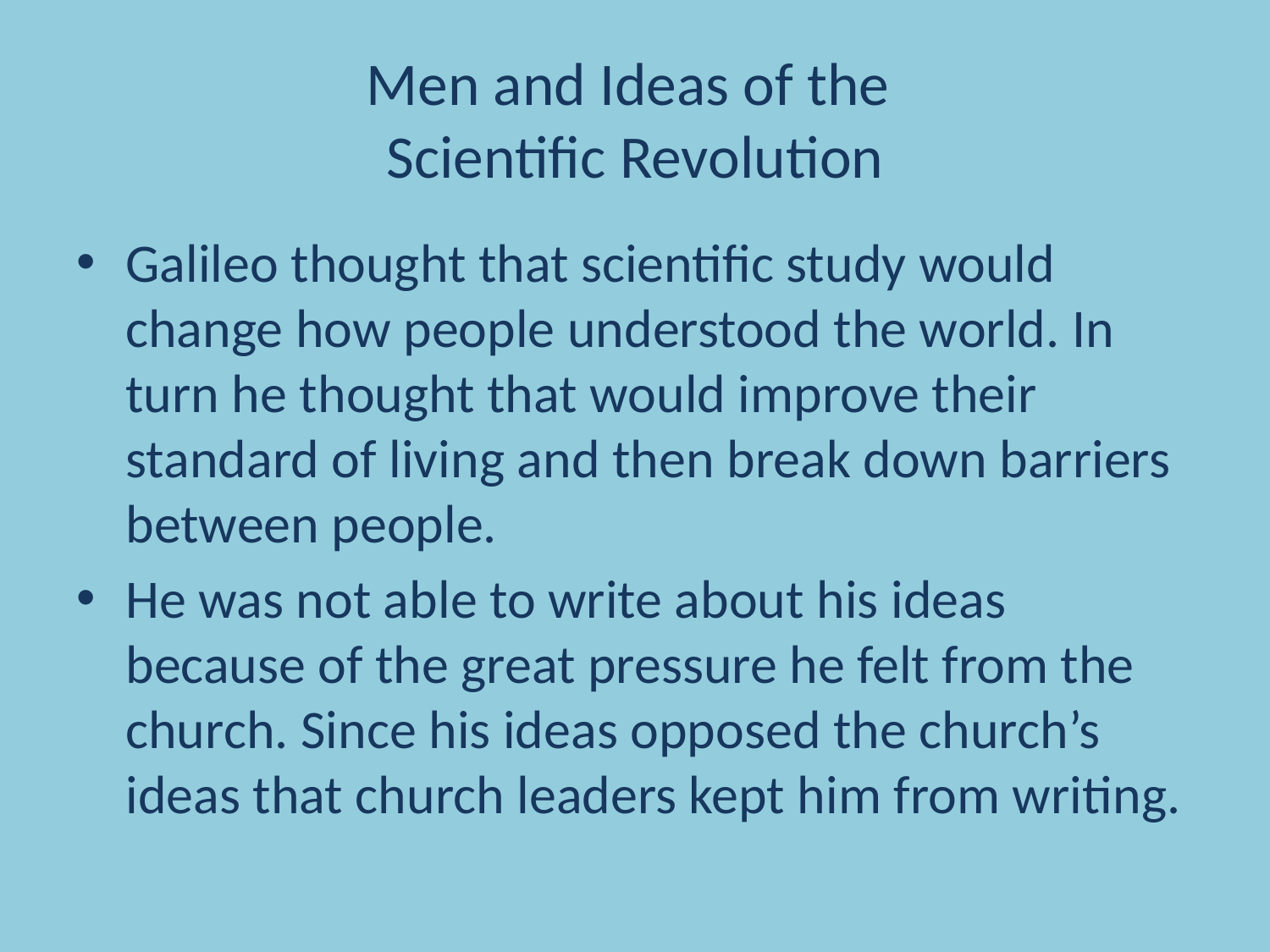

# Men and Ideas of the Scientific Revolution
Galileo thought that scientific study would change how people understood the world. In turn he thought that would improve their standard of living and then break down barriers between people.
He was not able to write about his ideas because of the great pressure he felt from the church. Since his ideas opposed the church’s ideas that church leaders kept him from writing.